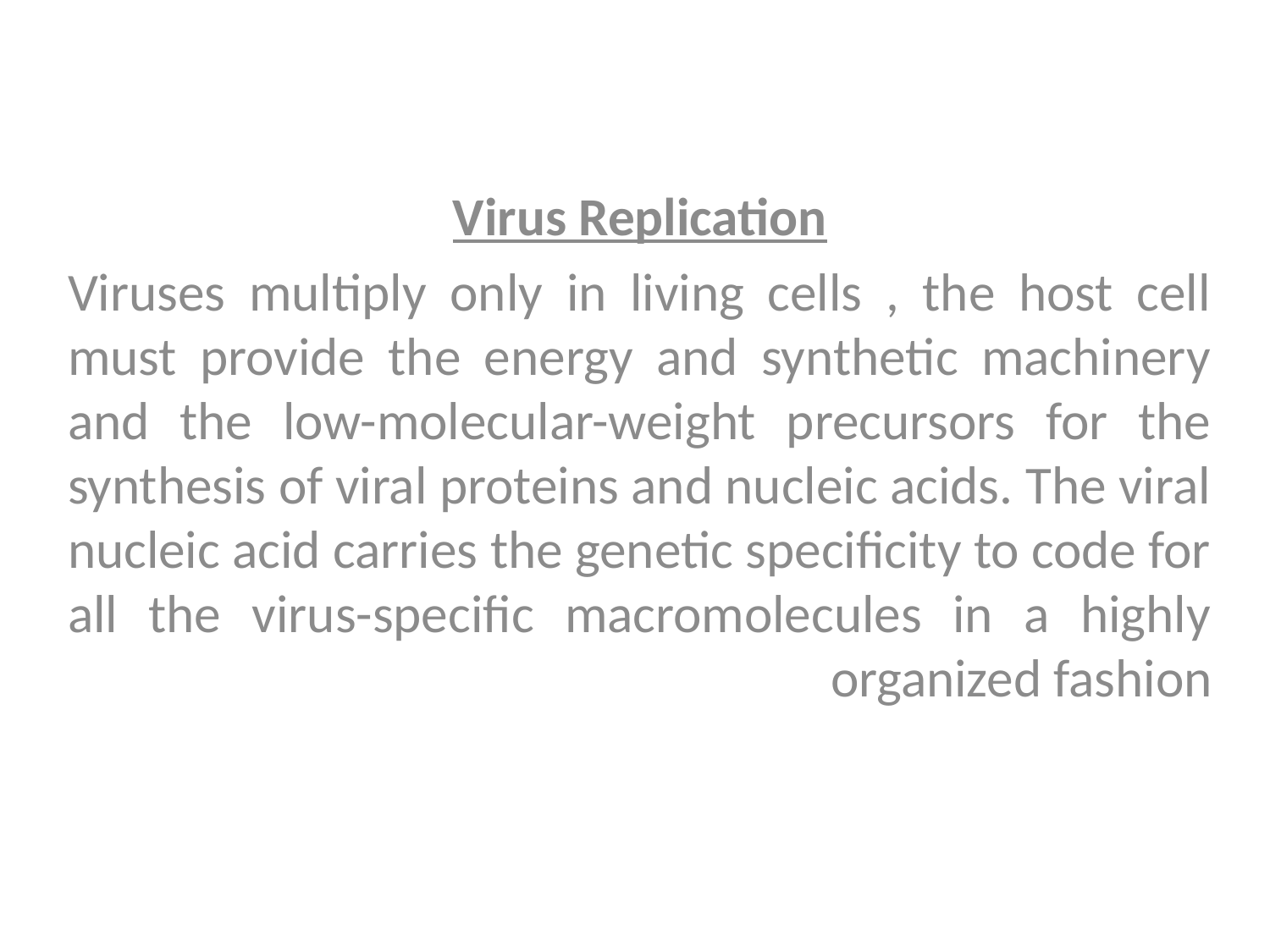

Virus Replication
Viruses multiply only in living cells , the host cell must provide the energy and synthetic machinery and the low-molecular-weight precursors for the synthesis of viral proteins and nucleic acids. The viral nucleic acid carries the genetic specificity to code for all the virus-specific macromolecules in a highly organized fashion